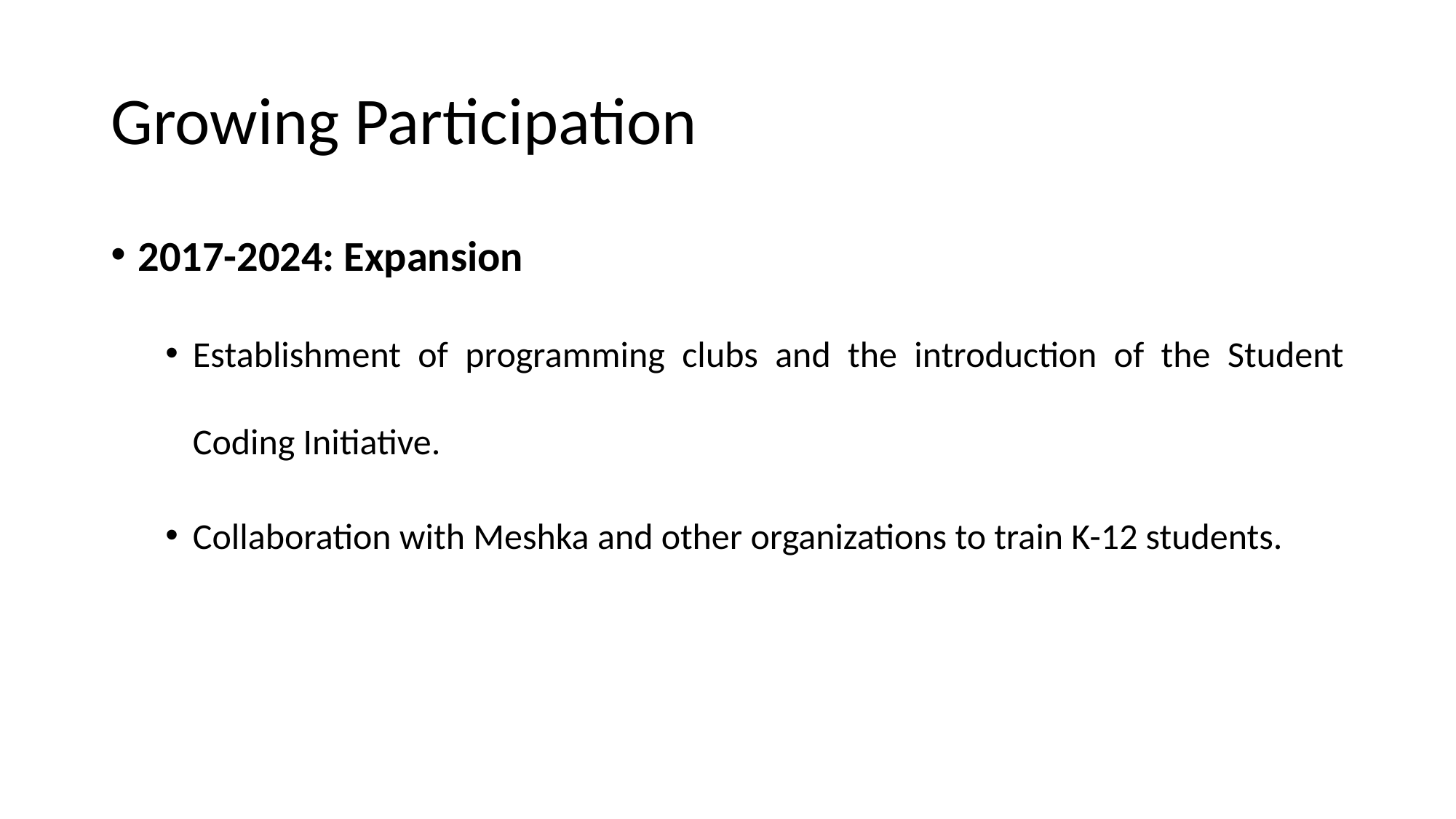

# Growing Participation
2017-2024: Expansion
Establishment of programming clubs and the introduction of the Student Coding Initiative.
Collaboration with Meshka and other organizations to train K-12 students.